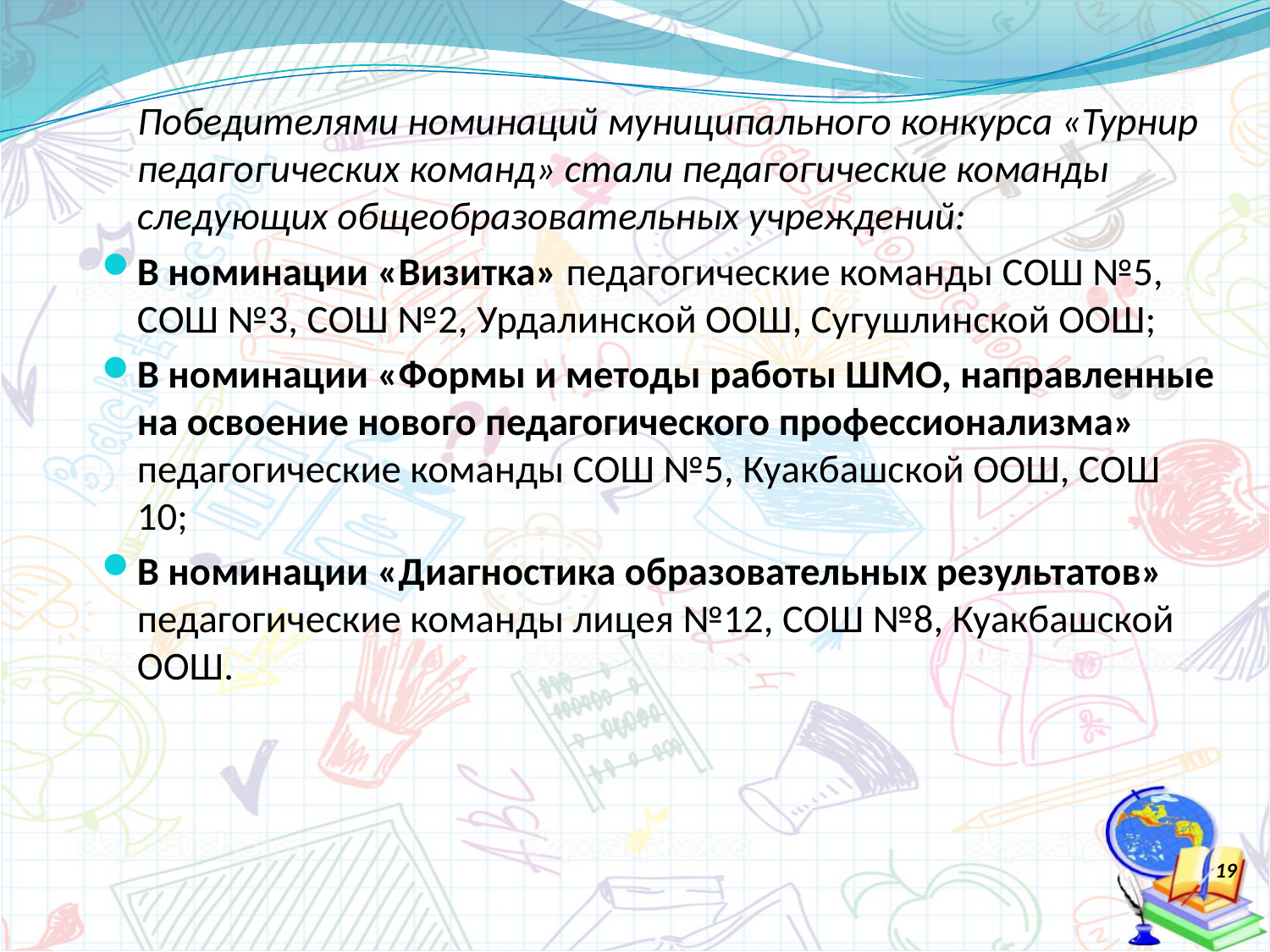

Победителями номинаций муниципального конкурса «Турнир педагогических команд» стали педагогические команды следующих общеобразовательных учреждений:
В номинации «Визитка» педагогические команды СОШ №5, СОШ №3, СОШ №2, Урдалинской ООШ, Сугушлинской ООШ;
В номинации «Формы и методы работы ШМО, направленные на освоение нового педагогического профессионализма» педагогические команды СОШ №5, Куакбашской ООШ, СОШ 10;
В номинации «Диагностика образовательных результатов» педагогические команды лицея №12, СОШ №8, Куакбашской ООШ.

#
19